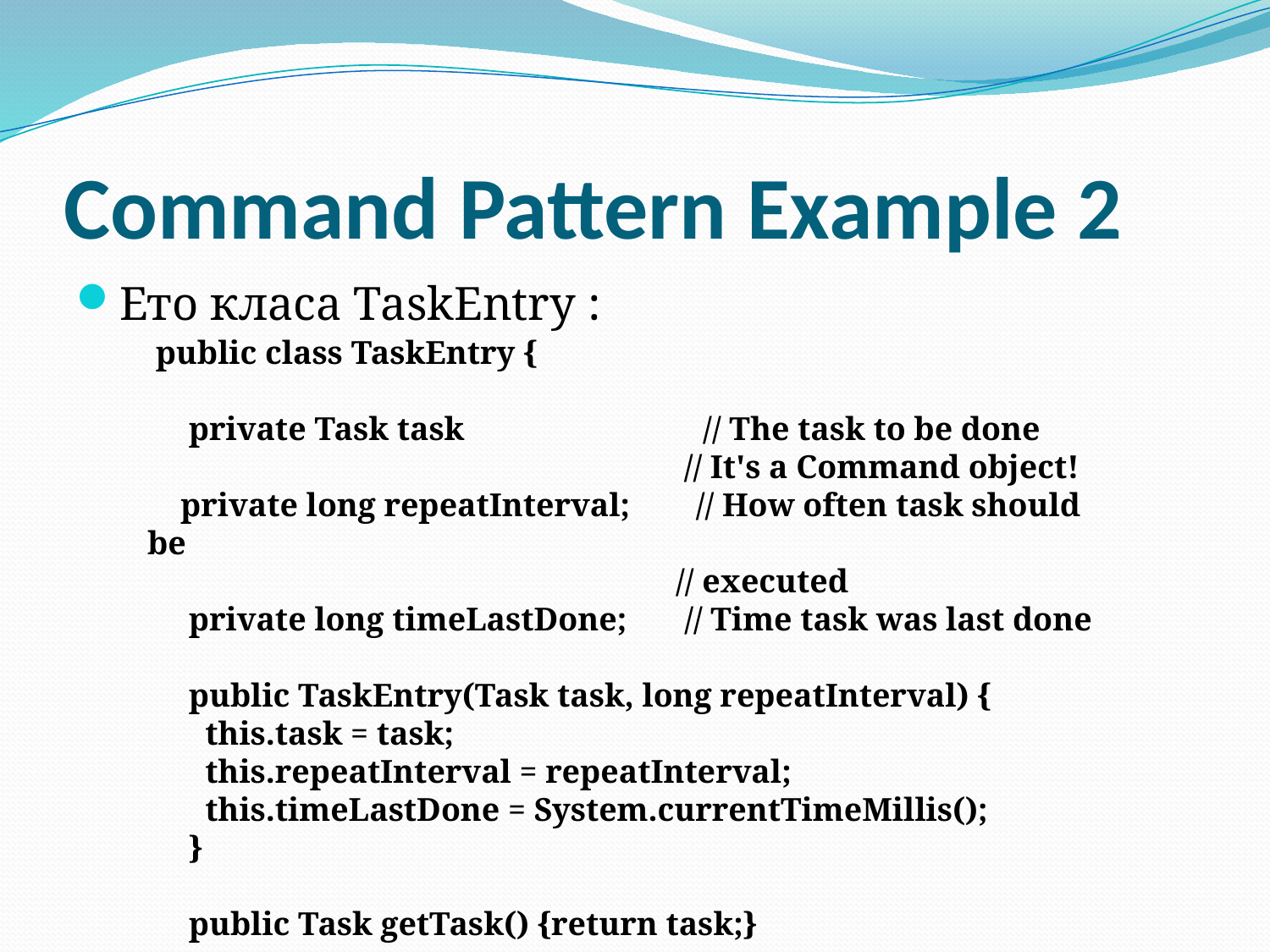

# Command Pattern Example 2
Ето класа TaskEntry :
 public class TaskEntry {

     private Task task                             // The task to be done
                                                                 // It's a Command object!
    private long repeatInterval;        // How often task should be
                                                                // executed
     private long timeLastDone;       // Time task was last done

     public TaskEntry(Task task, long repeatInterval) {
       this.task = task;
       this.repeatInterval = repeatInterval;
       this.timeLastDone = System.currentTimeMillis();
     }

     public Task getTask() {return task;}